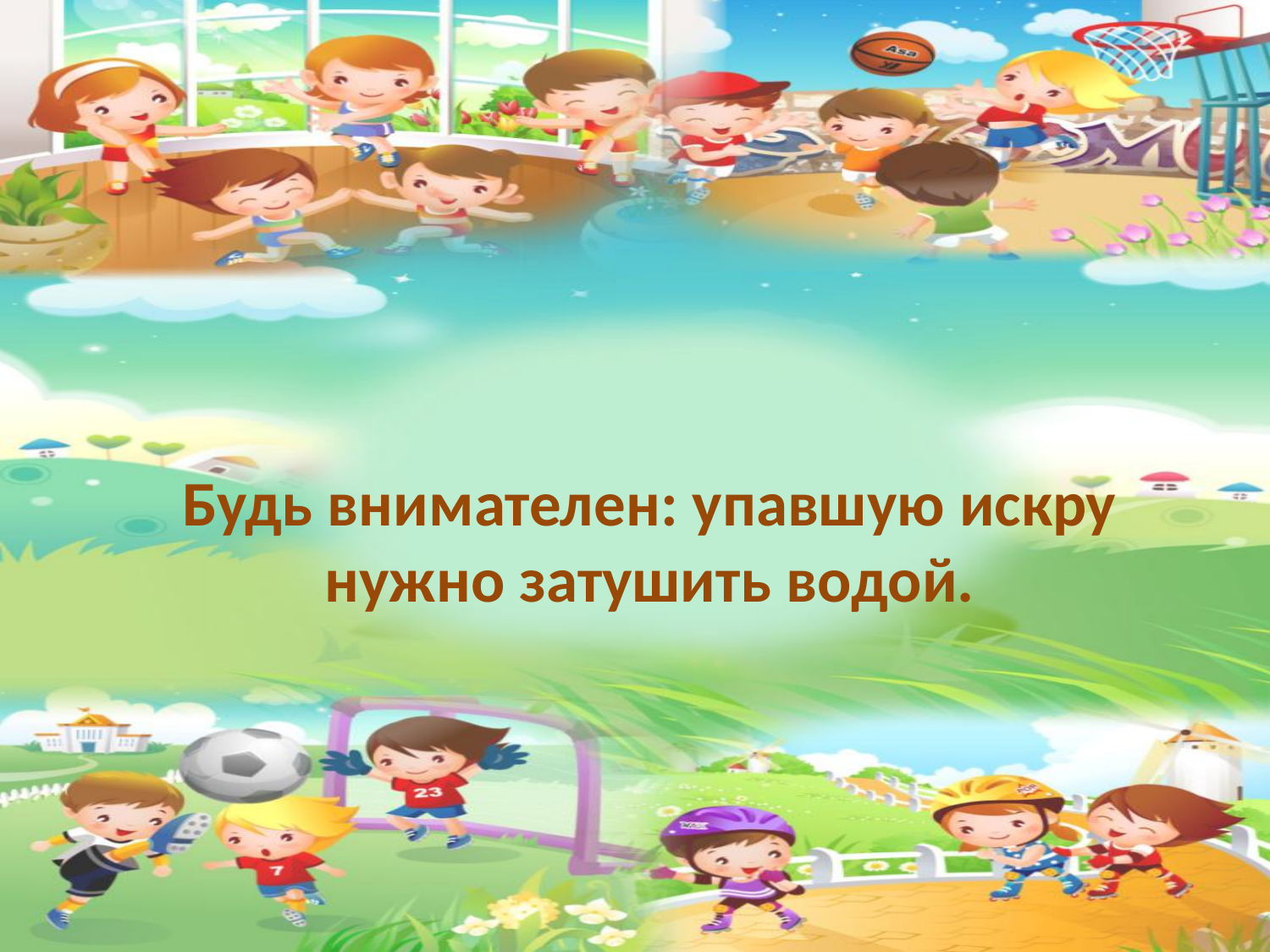

Будь внимателен: упавшую искру нужно затушить водой.